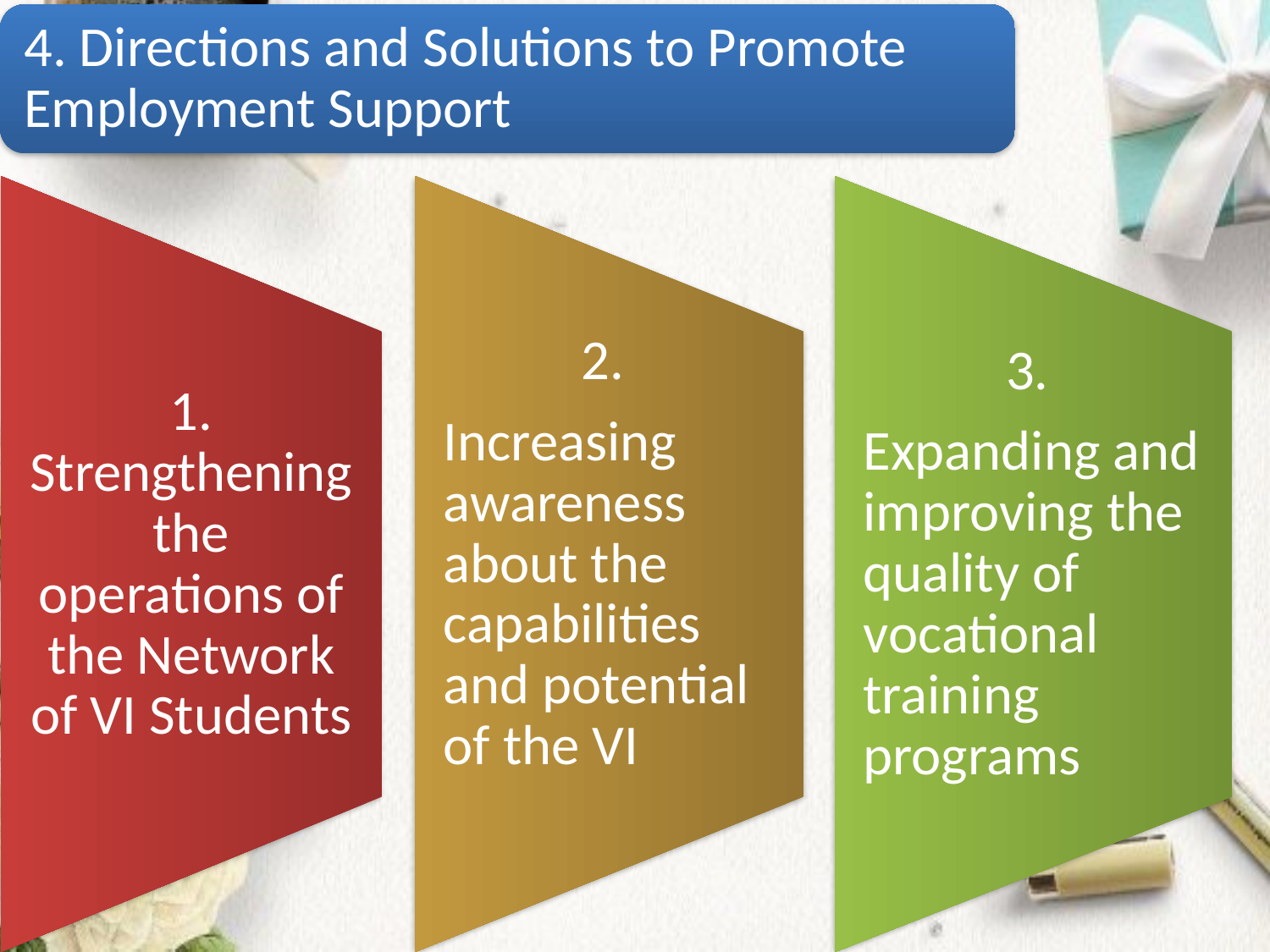

4. Directions and Solutions to Promote Employment Support
1. Strengthening the operations of the Network of VI Students
2.
Increasing awareness about the capabilities and potential of the VI

3.
Expanding and improving the quality of vocational training programs